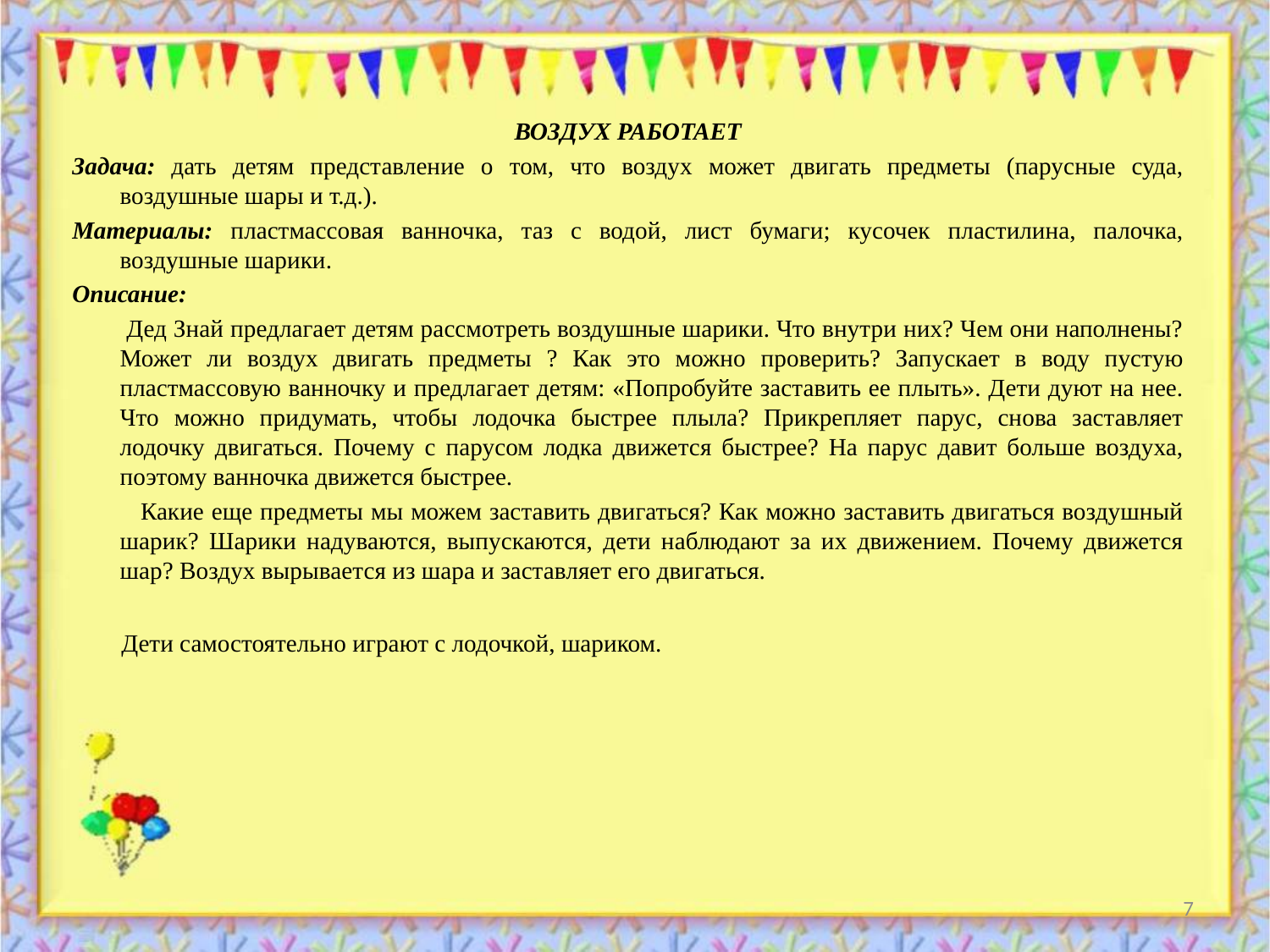

ВОЗДУХ РАБОТАЕТ
Задача: дать детям представление о том, что воздух может двигать предметы (парусные суда, воздушные шары и т.д.).
Материалы: пластмассовая ванночка, таз с водой, лист бумаги; кусочек пластилина, палочка, воздушные шарики.
Описание:
        Дед Знай предлагает детям рассмотреть воздушные шарики. Что внутри них? Чем они наполнены? Может ли воздух двигать предметы ? Как это можно проверить? Запускает в воду пустую пластмассовую ванночку и предлагает детям: «Попробуйте заставить ее плыть». Дети дуют на нее. Что можно придумать, чтобы лодочка быстрее плыла? Прикрепляет парус, снова заставляет лодочку двигаться. Почему с парусом лодка движется быстрее? На парус давит больше воздуха, поэтому ванночка движется быстрее.
         Какие еще предметы мы можем заставить двигаться? Как можно заставить двигаться воздушный шарик? Шарики надуваются, выпускаются, дети наблюдают за их движением. Почему движется шар? Воздух вырывается из шара и заставляет его двигаться.
        Дети самостоятельно играют с лодочкой, шариком.
7